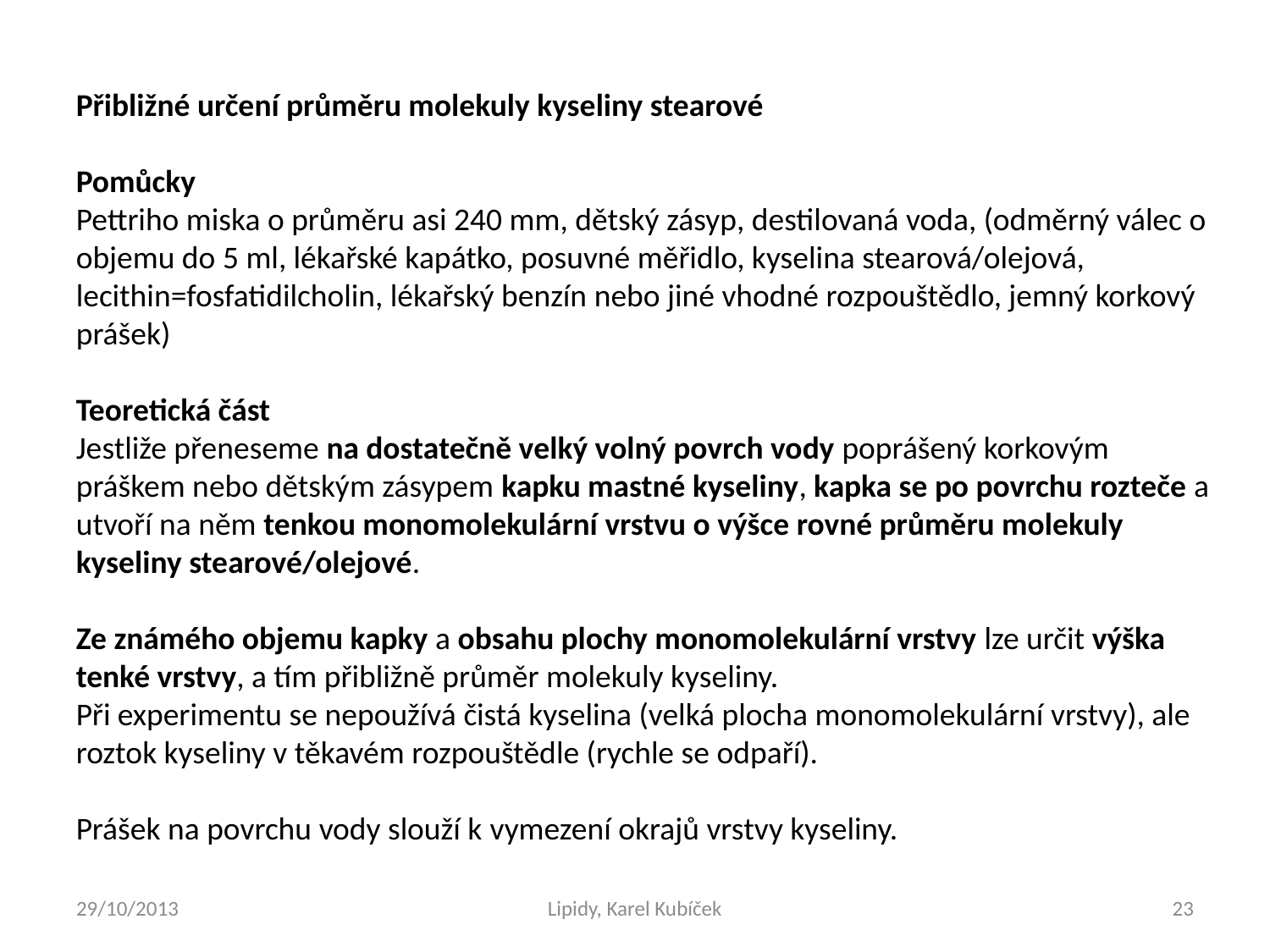

Přibližné určení průměru molekuly kyseliny stearové

Pomůcky
Pettriho miska o průměru asi 240 mm, dětský zásyp, destilovaná voda, (odměrný válec o objemu do 5 ml, lékařské kapátko, posuvné měřidlo, kyselina stearová/olejová, lecithin=fosfatidilcholin, lékařský benzín nebo jiné vhodné rozpouštědlo, jemný korkový prášek)

Teoretická část
Jestliže přeneseme na dostatečně velký volný povrch vody poprášený korkovým práškem nebo dětským zásypem kapku mastné kyseliny, kapka se po povrchu rozteče a utvoří na něm tenkou monomolekulární vrstvu o výšce rovné průměru molekuly kyseliny stearové/olejové.

Ze známého objemu kapky a obsahu plochy monomolekulární vrstvy lze určit výška tenké vrstvy, a tím přibližně průměr molekuly kyseliny.
Při experimentu se nepoužívá čistá kyselina (velká plocha monomolekulární vrstvy), ale roztok kyseliny v těkavém rozpouštědle (rychle se odpaří).

Prášek na povrchu vody slouží k vymezení okrajů vrstvy kyseliny.

29/10/2013
Lipidy, Karel Kubíček
23